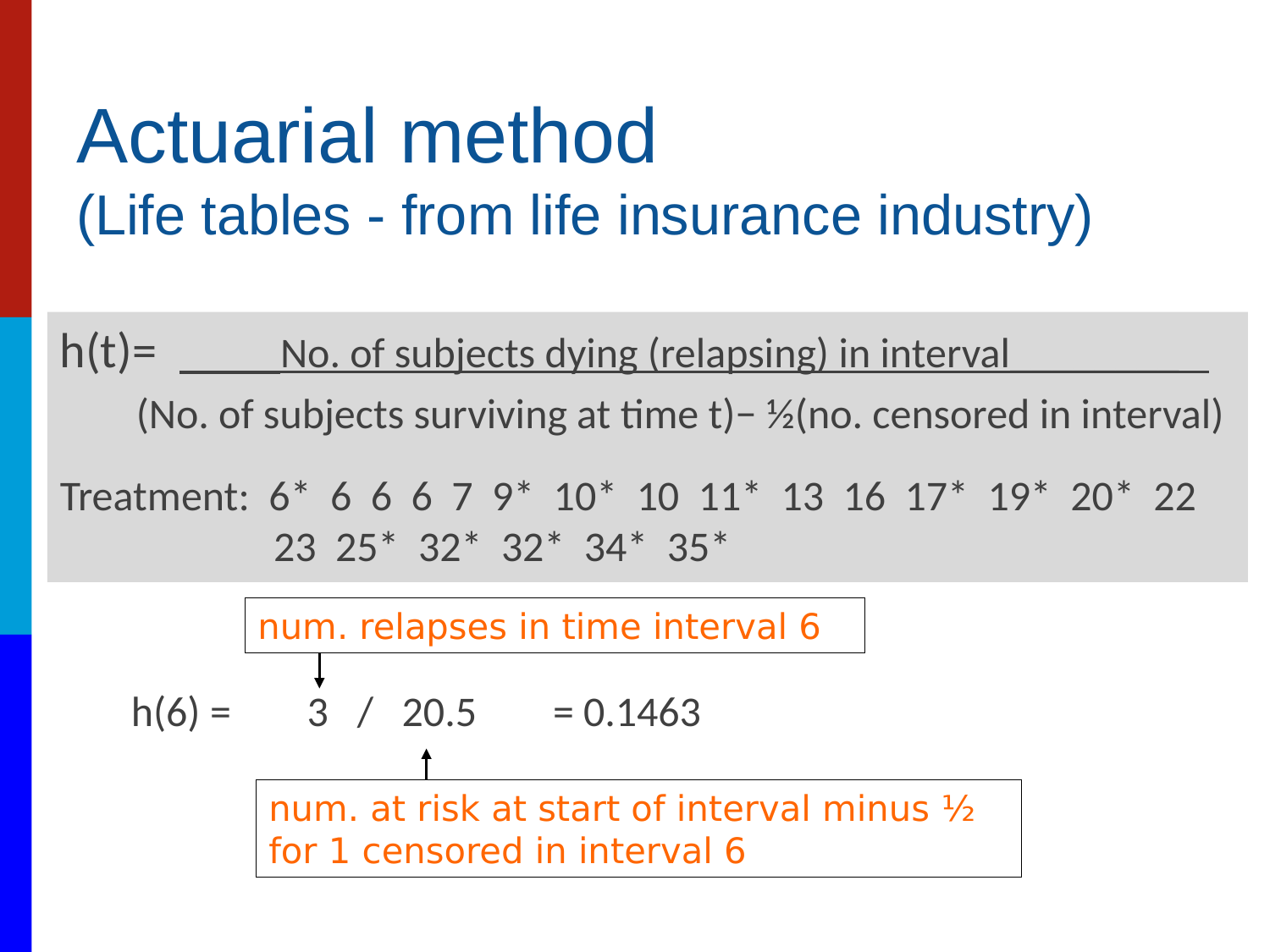

# Actuarial method (Life tables - from life insurance industry)
h(t)=           No. of subjects dying (relapsing) in interval________
        (No. of subjects surviving at time t)− ½(no. censored in interval)
Treatment:  6*  6  6  6  7  9*  10*  10  11*  13  16  17*  19*  20*  22  23  25*  32*  32*  34*  35*

h(6) =        3   /   20.5        = 0.1463
num. relapses in time interval 6
num. at risk at start of interval minus ½ for 1 censored in interval 6